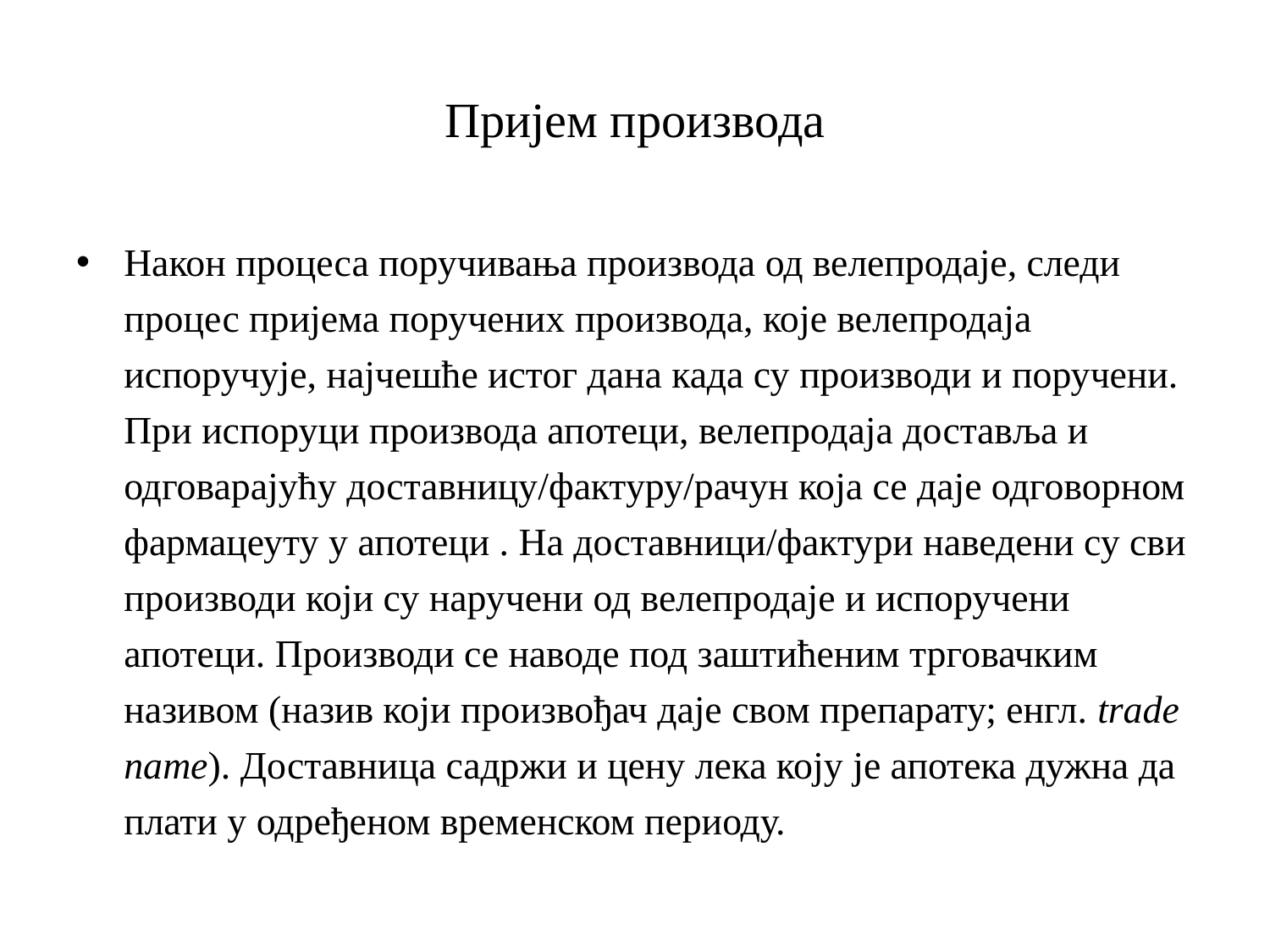

# Пријем производа
Након процеса поручивања производа од велепродаје, следи процес пријема поручених производа, које велепродаја испоручује, најчешће истог дана када су производи и поручени. При испоруци производа апотеци, велепродаја доставља и одговарајућу доставницу/фактуру/рачун која се даје одговорном фармацеуту у апотеци . На доставници/фактури наведени су сви производи који су наручени од велепродаје и испоручени апотеци. Производи се наводе под заштићеним трговачким називом (назив који произвођач даје свом препарату; енгл. trade nаmе). Доставница садржи и цену лека коју је апотека дужна да плати у одређеном временском периоду.